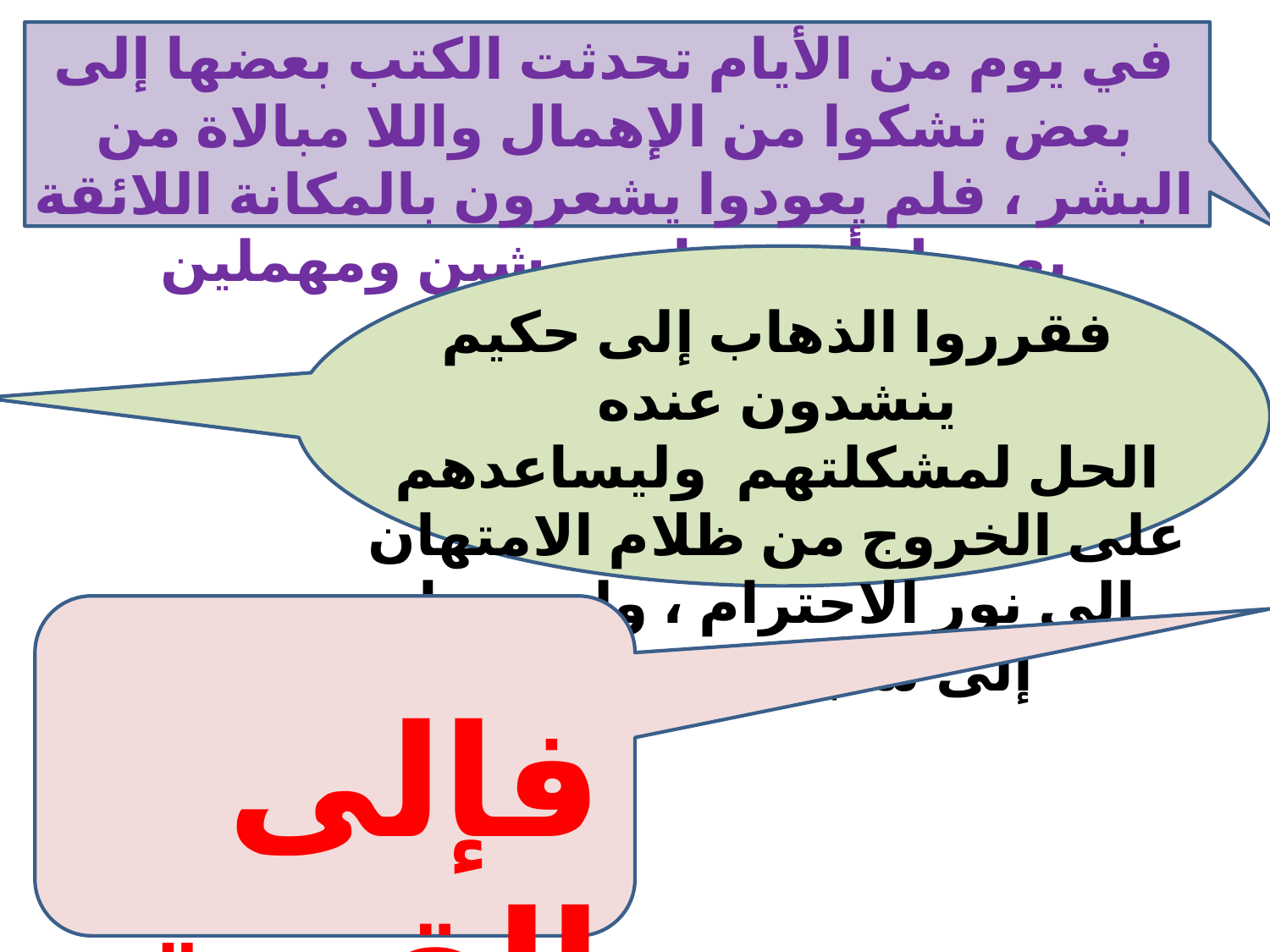

في يوم من الأيام تحدثت الكتب بعضها إلى بعض تشكوا من الإهمال واللا مبالاة من البشر ، فلم يعودوا يشعرون بالمكانة اللائقة بهم بل أصبحوا مهمشين ومهملين وممتهنين كذلك .

فقرروا الذهاب إلى حكيم ينشدون عنده
الحل لمشكلتهم  وليساعدهم على الخروج من ظلام الامتهان إلى نور الاحترام ، وليعودوا إلى سابق عهدهم .

فإلى القصة